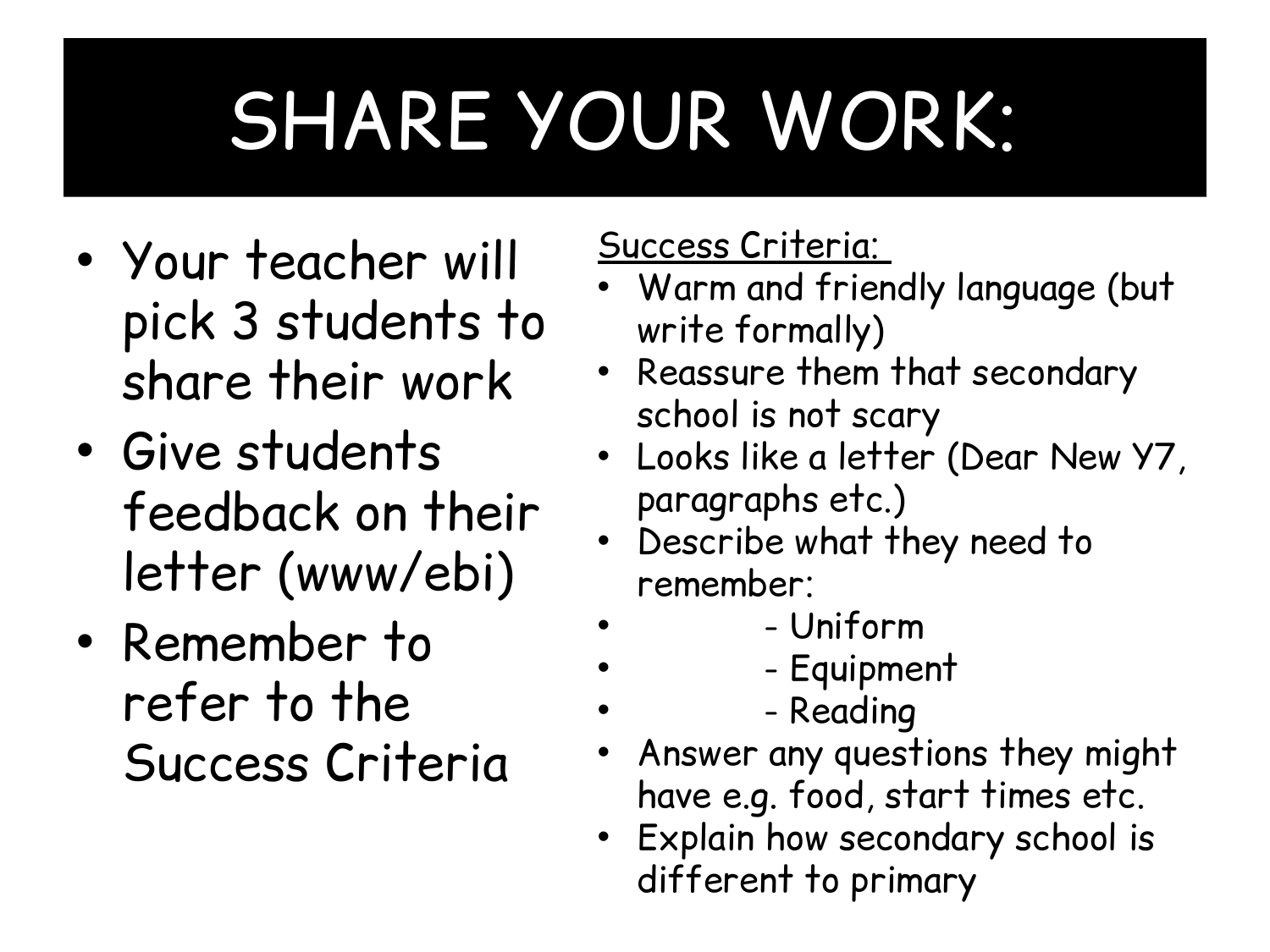

# SHARE YOUR WORK:
Success Criteria:
Warm and friendly language (but write formally)
Reassure them that secondary school is not scary
Looks like a letter (Dear New Y7, paragraphs etc.)
Describe what they need to remember:
	- Uniform
	- Equipment
	- Reading
Answer any questions they might have e.g. food, start times etc.
Explain how secondary school is different to primary
Your teacher will pick 3 students to share their work
Give students feedback on their letter (www/ebi)
Remember to refer to the Success Criteria